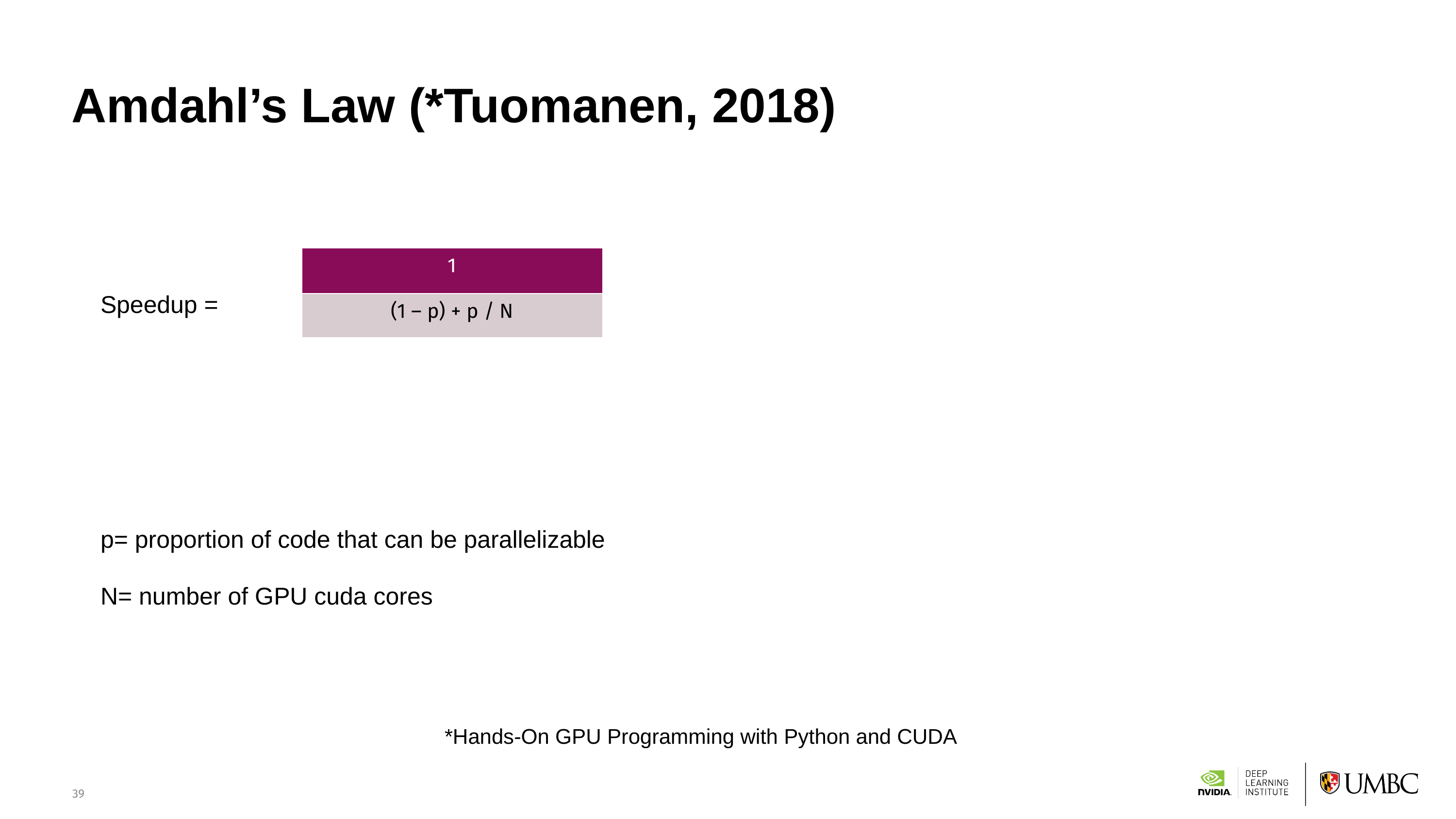

# Amdahl’s Law (*Tuomanen, 2018)

Speedup =

p= proportion of code that can be parallelizable
N= number of GPU cuda cores

| 1 |
| --- |
| (1 – p) + p / N |
*Hands-On GPU Programming with Python and CUDA
Data 604: Data Management